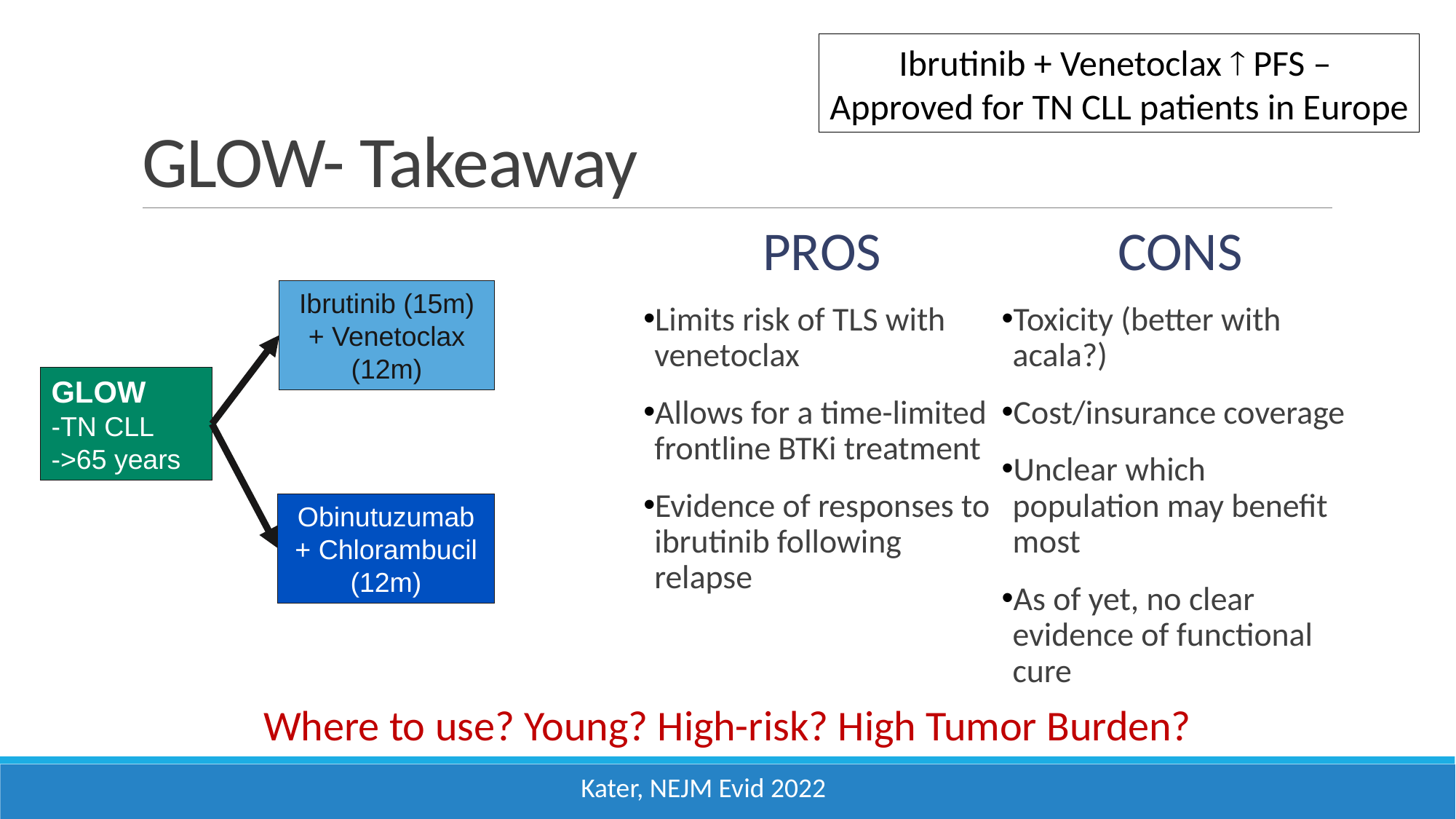

# GLOW- Takeaway
Ibrutinib + Venetoclax ↑ PFS –
Approved for TN CLL patients in Europe
PROS
CONS
Ibrutinib (15m) + Venetoclax (12m)
GLOW
-TN CLL
->65 years
Obinutuzumab + Chlorambucil (12m)
Toxicity (better with acala?)
Cost/insurance coverage
Unclear which population may benefit most
As of yet, no clear evidence of functional cure
Limits risk of TLS with venetoclax
Allows for a time-limited frontline BTKi treatment
Evidence of responses to ibrutinib following relapse

Where to use? Young? High-risk? High Tumor Burden?
Kater, NEJM Evid 2022